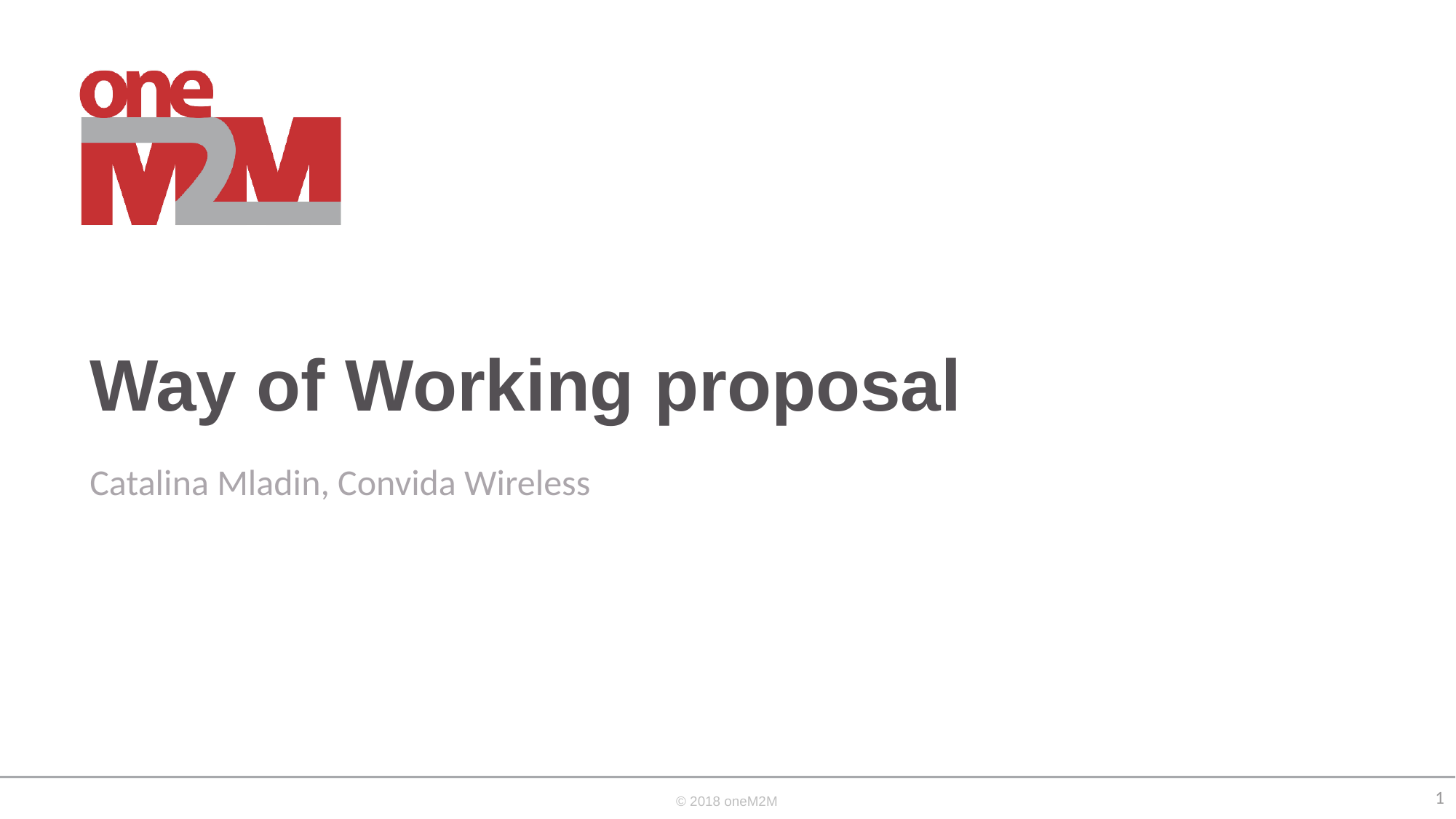

# Way of Working proposal
Catalina Mladin, Convida Wireless
1